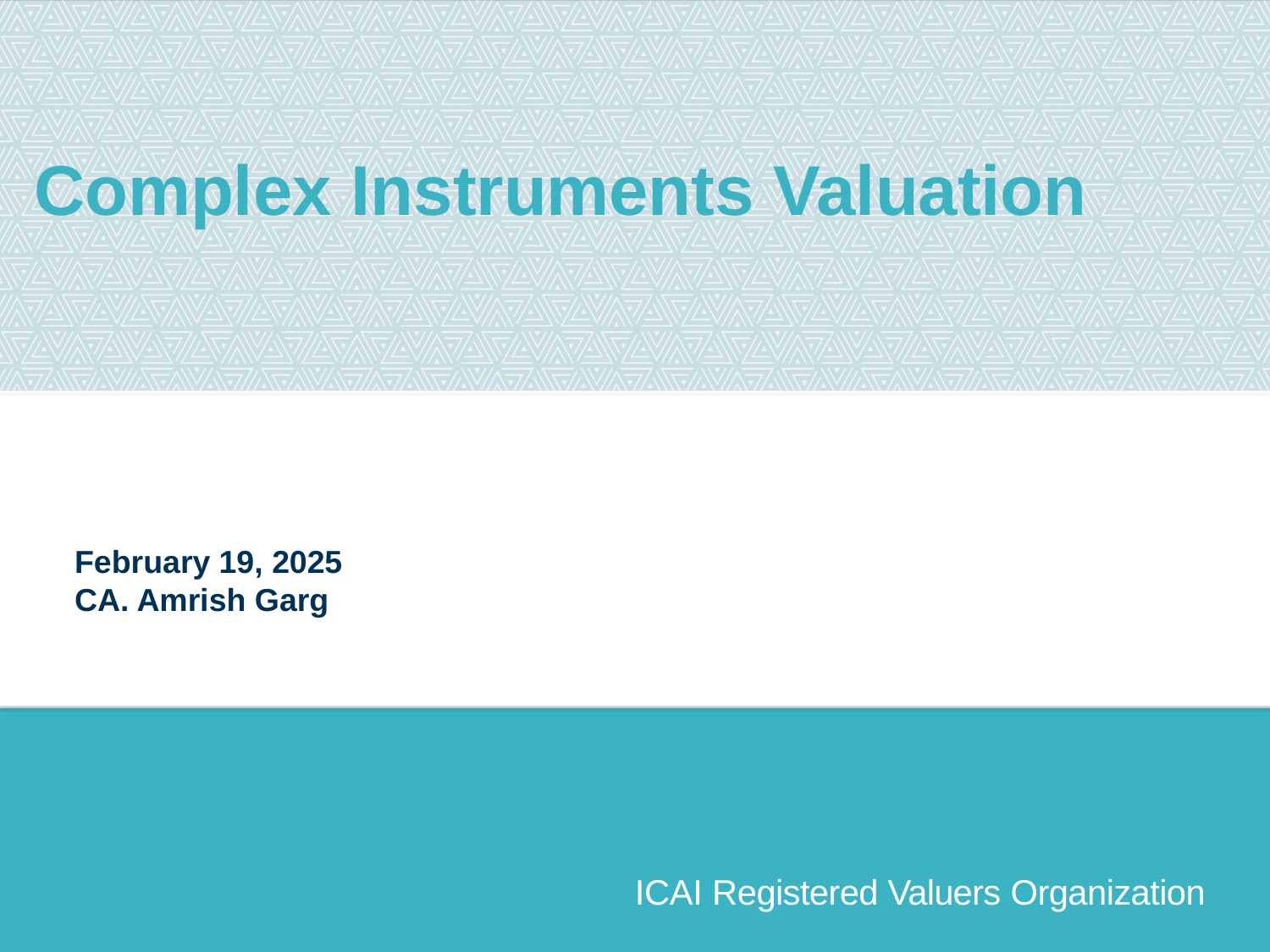

Complex Instruments Valuation

November 18, 2018
FCA Gandharv Jain
February 19, 2025
CA. Amrish Garg

ICAI Registered Valuers Organization